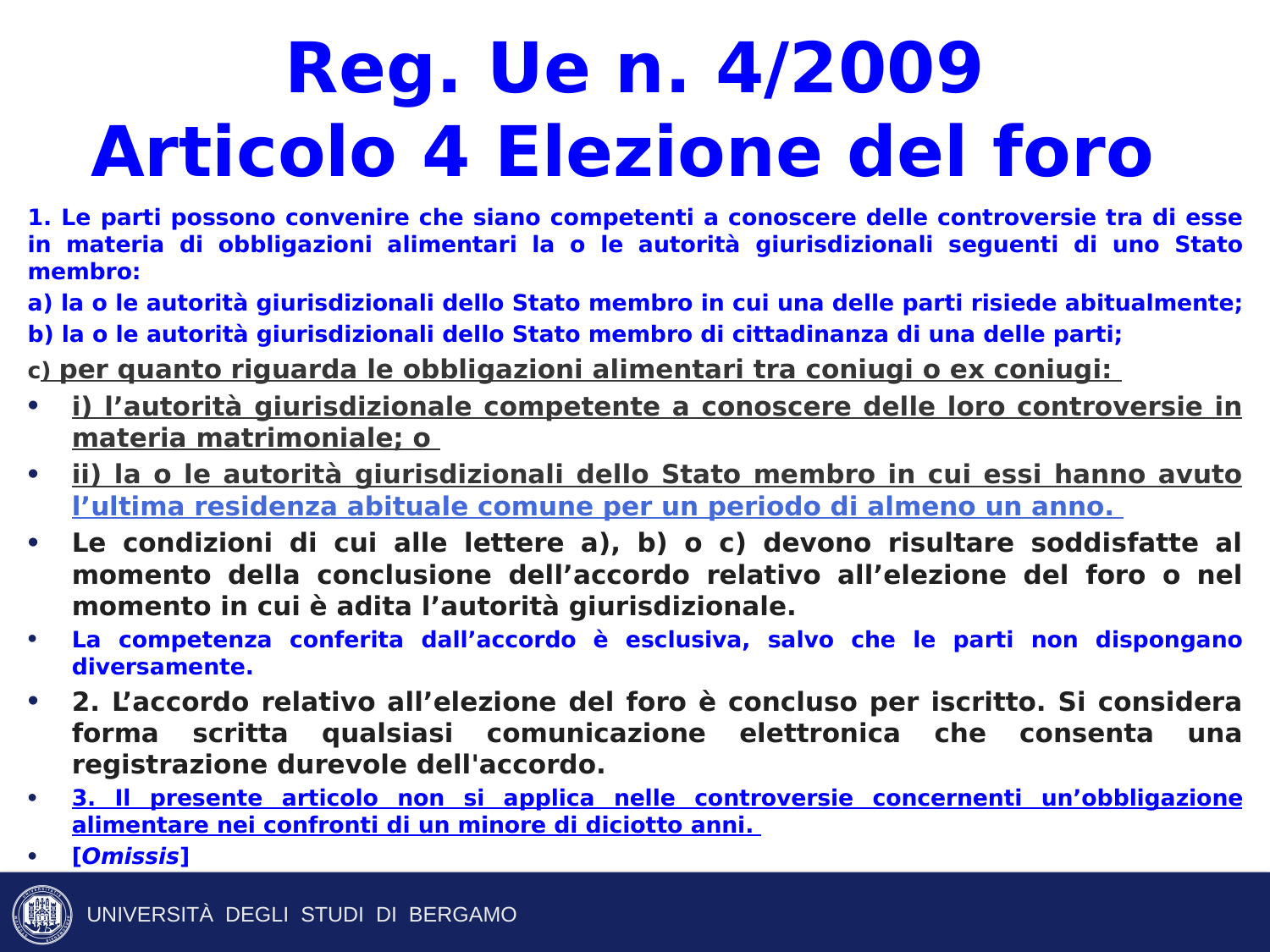

# Reg. Ue n. 4/2009 Articolo 4 Elezione del foro
1. Le parti possono convenire che siano competenti a conoscere delle controversie tra di esse in materia di obbligazioni alimentari la o le autorità giurisdizionali seguenti di uno Stato membro:
a) la o le autorità giurisdizionali dello Stato membro in cui una delle parti risiede abitualmente;
b) la o le autorità giurisdizionali dello Stato membro di cittadinanza di una delle parti;
c) per quanto riguarda le obbligazioni alimentari tra coniugi o ex coniugi:
i) l’autorità giurisdizionale competente a conoscere delle loro controversie in materia matrimoniale; o
ii) la o le autorità giurisdizionali dello Stato membro in cui essi hanno avuto l’ultima residenza abituale comune per un periodo di almeno un anno.
Le condizioni di cui alle lettere a), b) o c) devono risultare soddisfatte al momento della conclusione dell’accordo relativo all’elezione del foro o nel momento in cui è adita l’autorità giurisdizionale.
La competenza conferita dall’accordo è esclusiva, salvo che le parti non dispongano diversamente.
2. L’accordo relativo all’elezione del foro è concluso per iscritto. Si considera forma scritta qualsiasi comunicazione elettronica che consenta una registrazione durevole dell'accordo.
3. Il presente articolo non si applica nelle controversie concernenti un’obbligazione alimentare nei confronti di un minore di diciotto anni.
[Omissis]